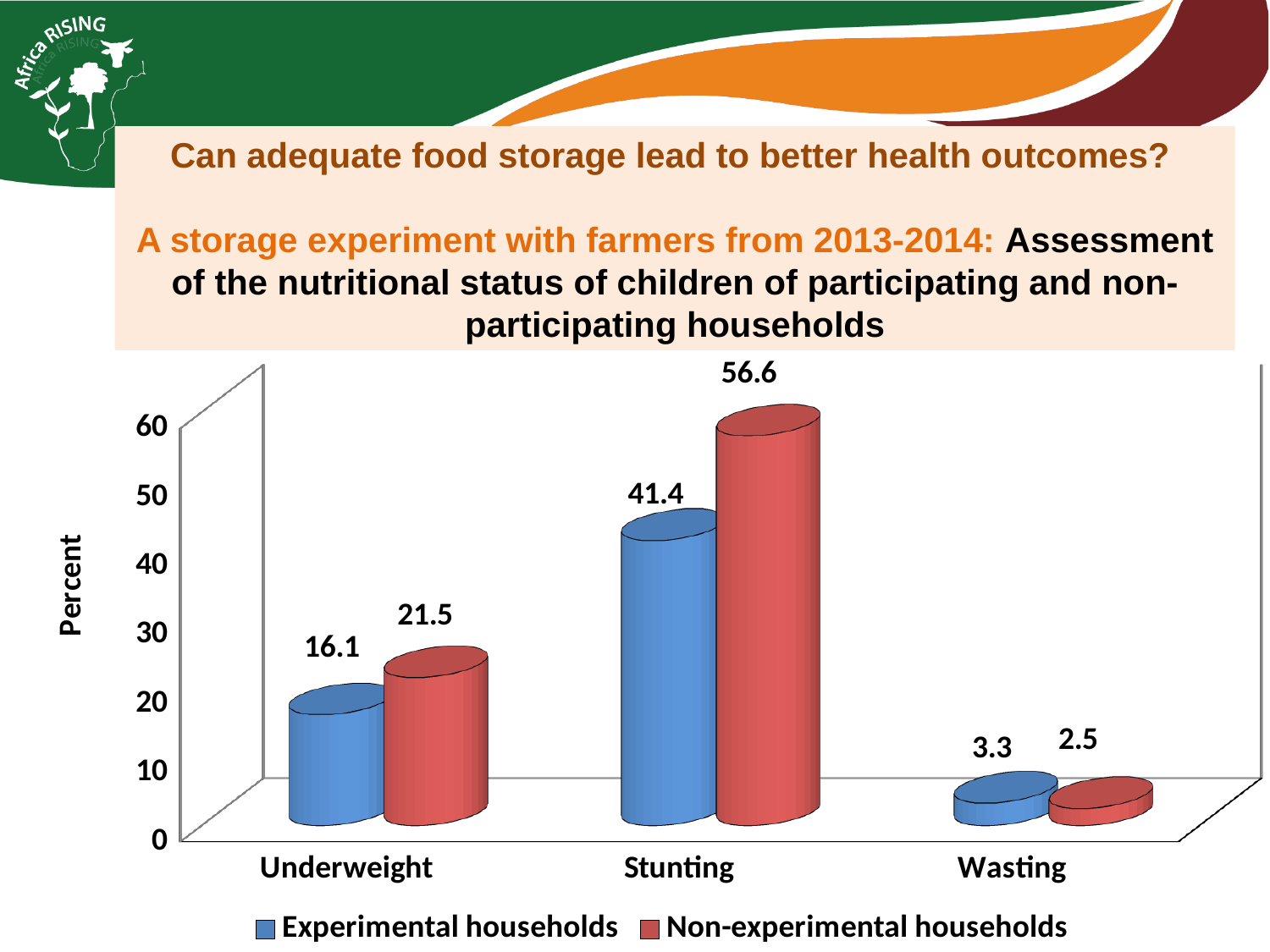

Can adequate food storage lead to better health outcomes?

A storage experiment with farmers from 2013-2014: Assessment of the nutritional status of children of participating and non-participating households

[unsupported chart]